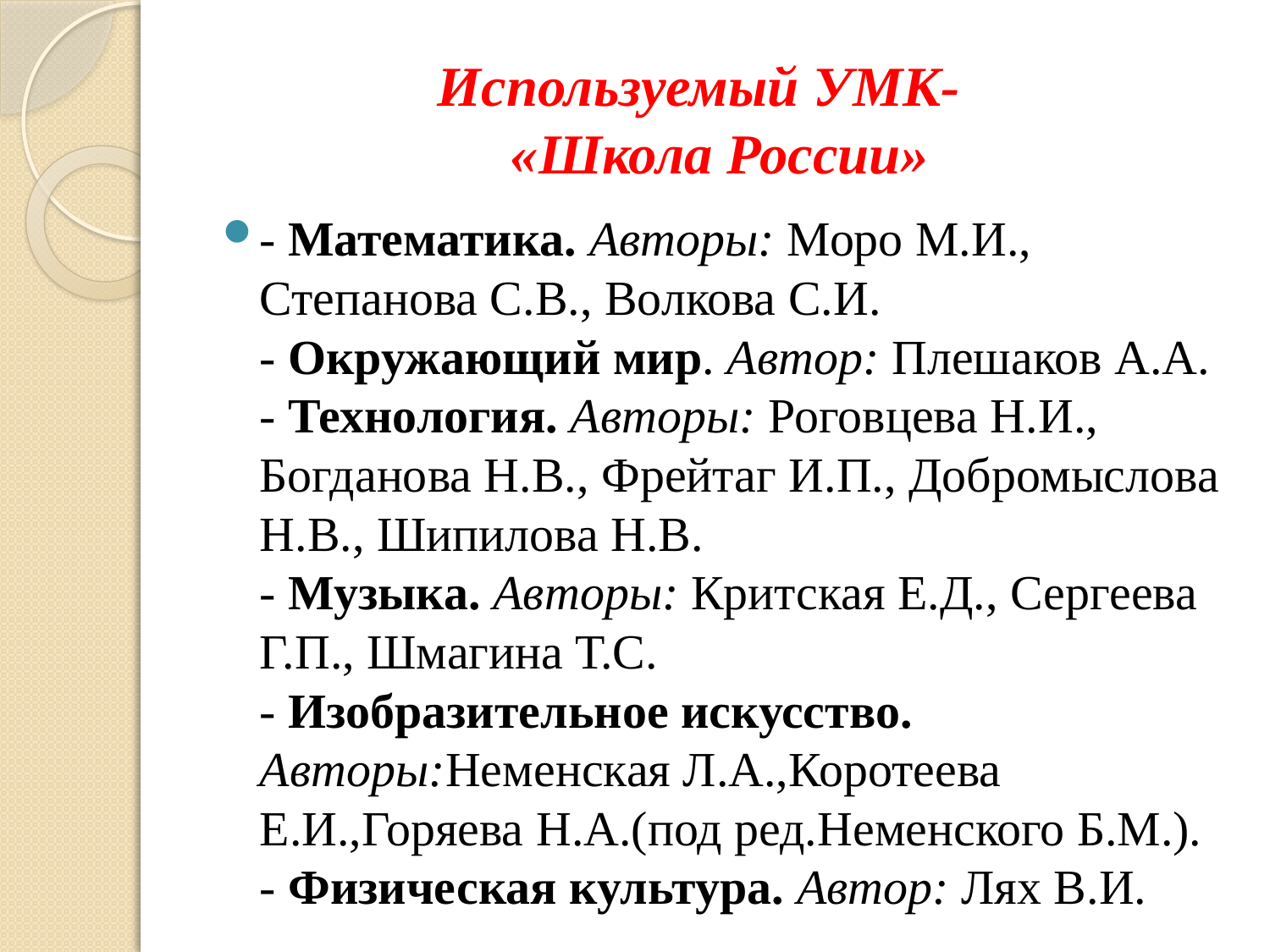

# Используемый УМК- «Школа России»
- Математика. Авторы: Моро М.И., Степанова С.В., Волкова С.И.
- Окружающий мир. Автор: Плешаков А.А.
- Технология. Авторы: Роговцева Н.И., Богданова Н.В., Фрейтаг И.П., Добромыслова Н.В., Шипилова Н.В.
- Музыка. Авторы: Критская Е.Д., Сергеева Г.П., Шмагина Т.С.
- Изобразительное искусство. Авторы:Неменская Л.А.,Коротеева Е.И.,Горяева Н.А.(под ред.Неменского Б.М.).
- Физическая культура. Автор: Лях В.И.